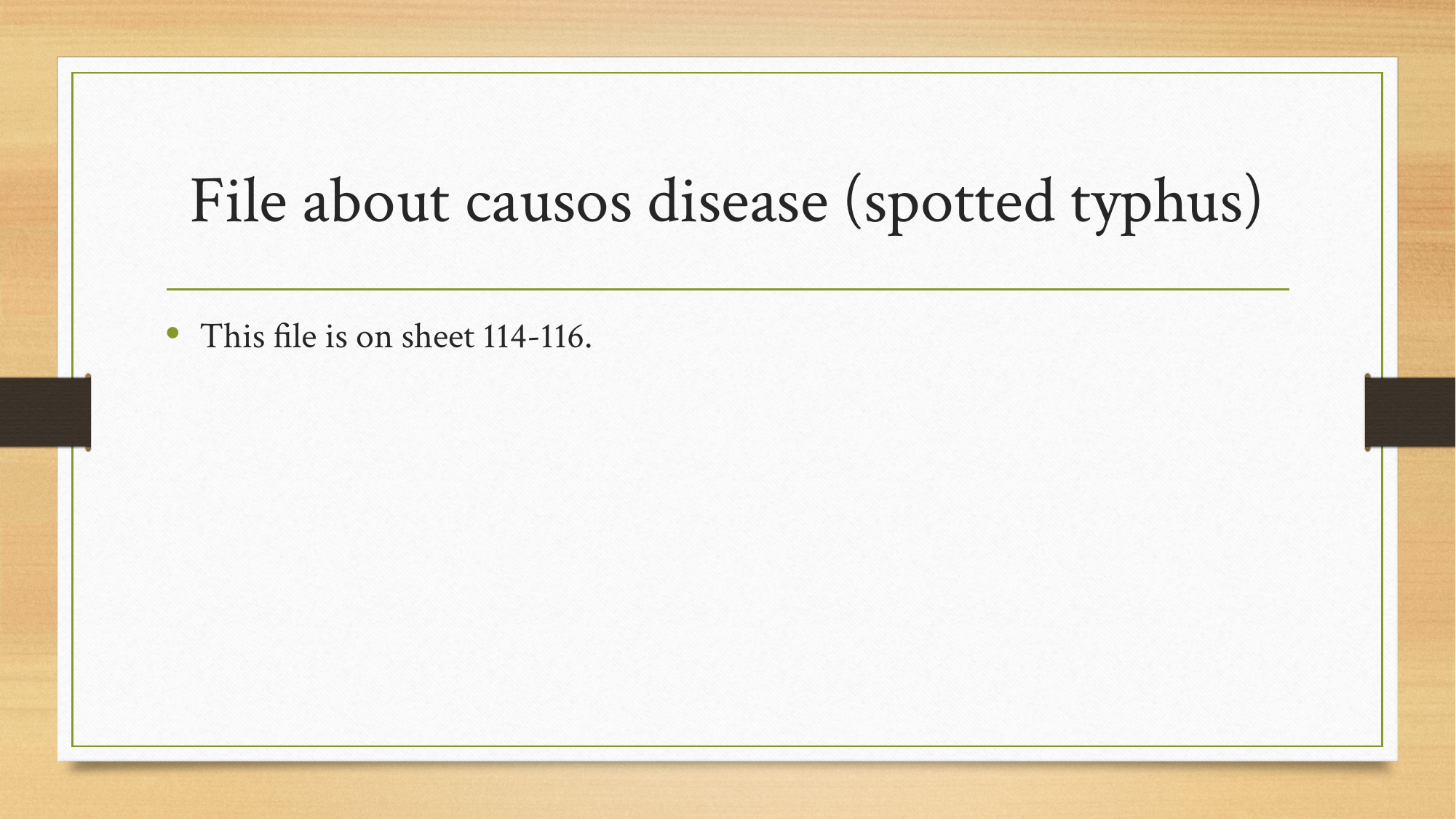

# File about causos disease (spotted typhus)
This file is on sheet 114-116.